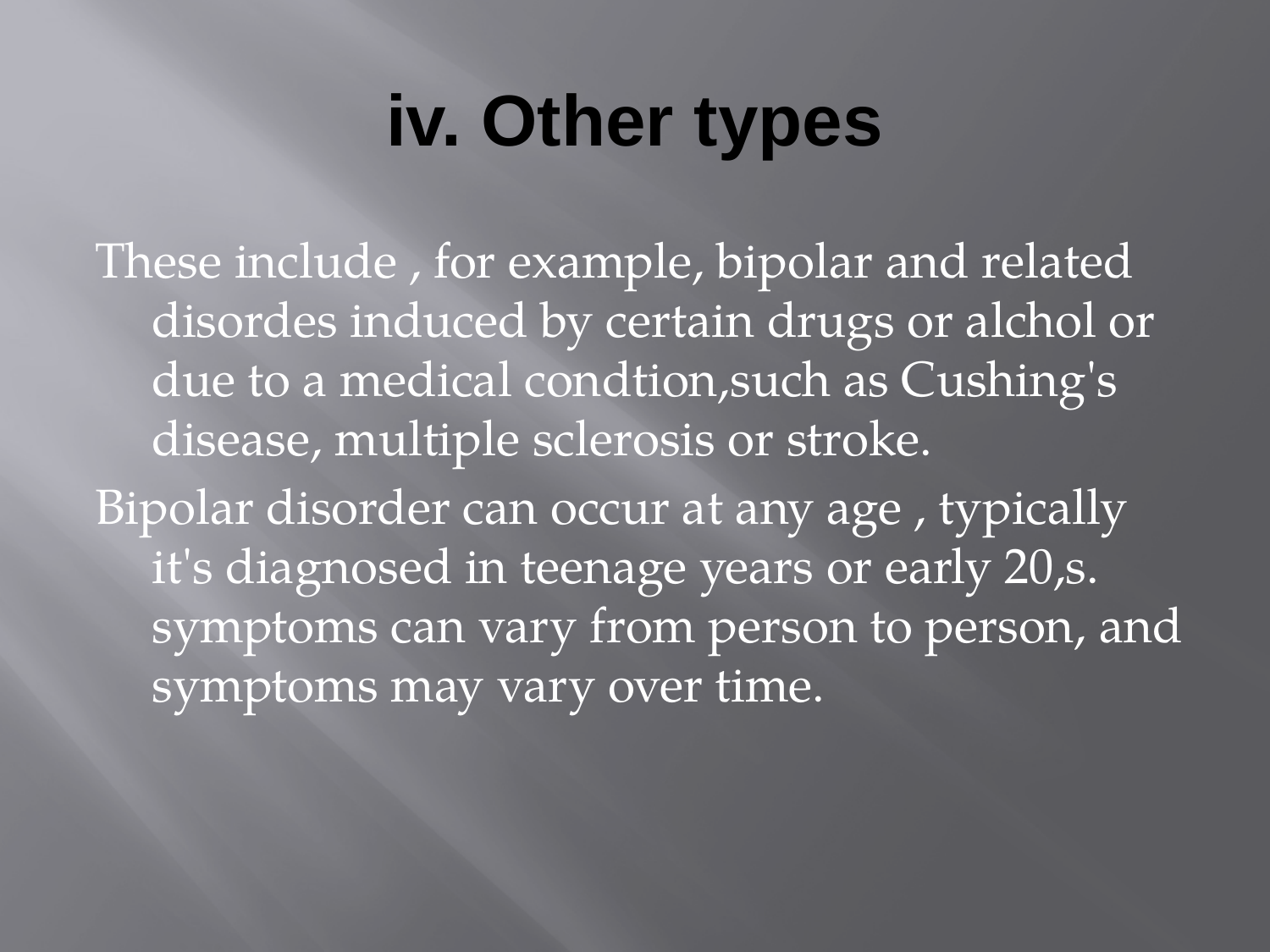

# iv. Other types
These include , for example, bipolar and related disordes induced by certain drugs or alchol or due to a medical condtion,such as Cushing's disease, multiple sclerosis or stroke.
Bipolar disorder can occur at any age , typically it's diagnosed in teenage years or early 20,s. symptoms can vary from person to person, and symptoms may vary over time.